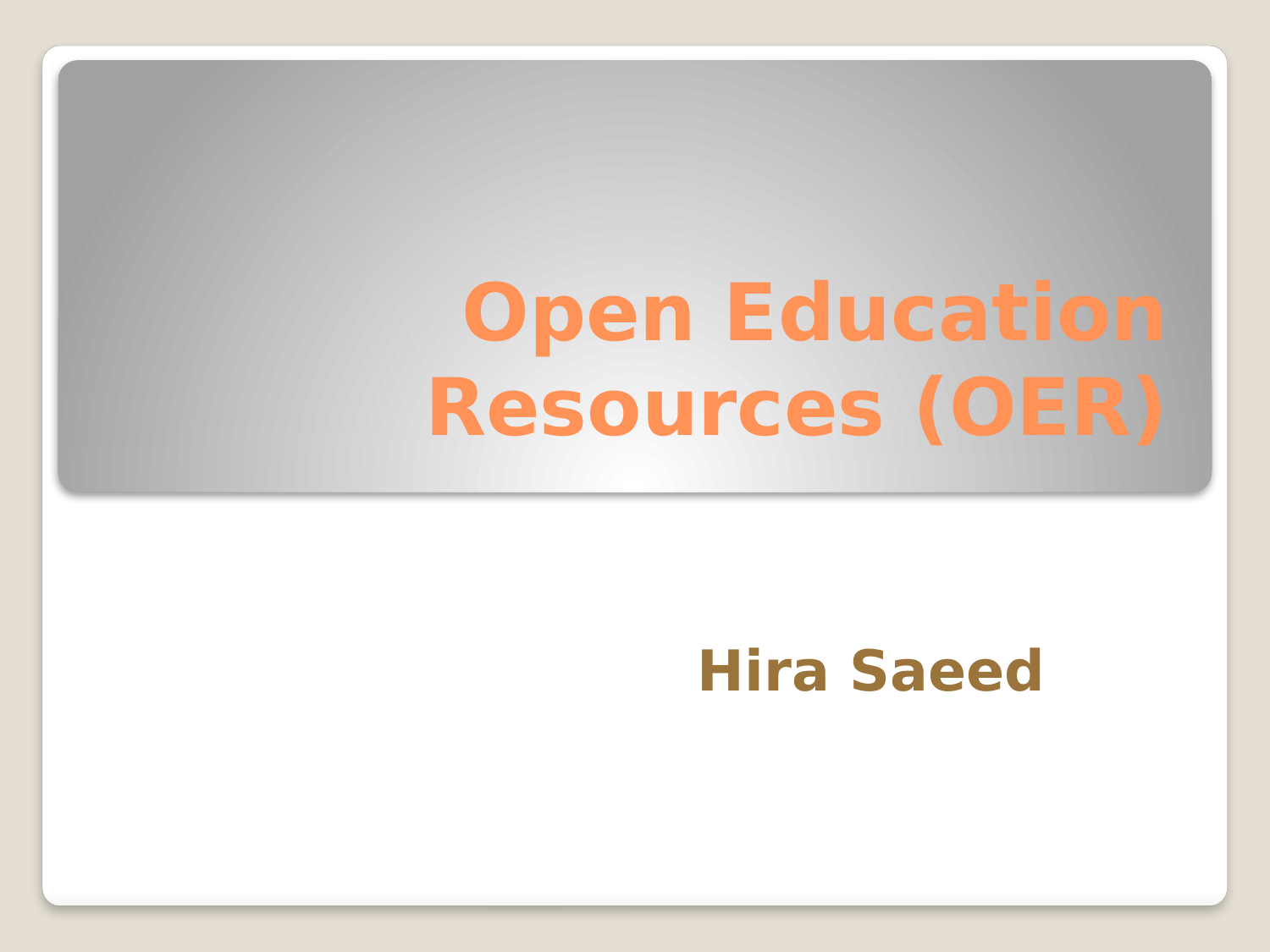

# Open Education Resources (OER)
Hira Saeed